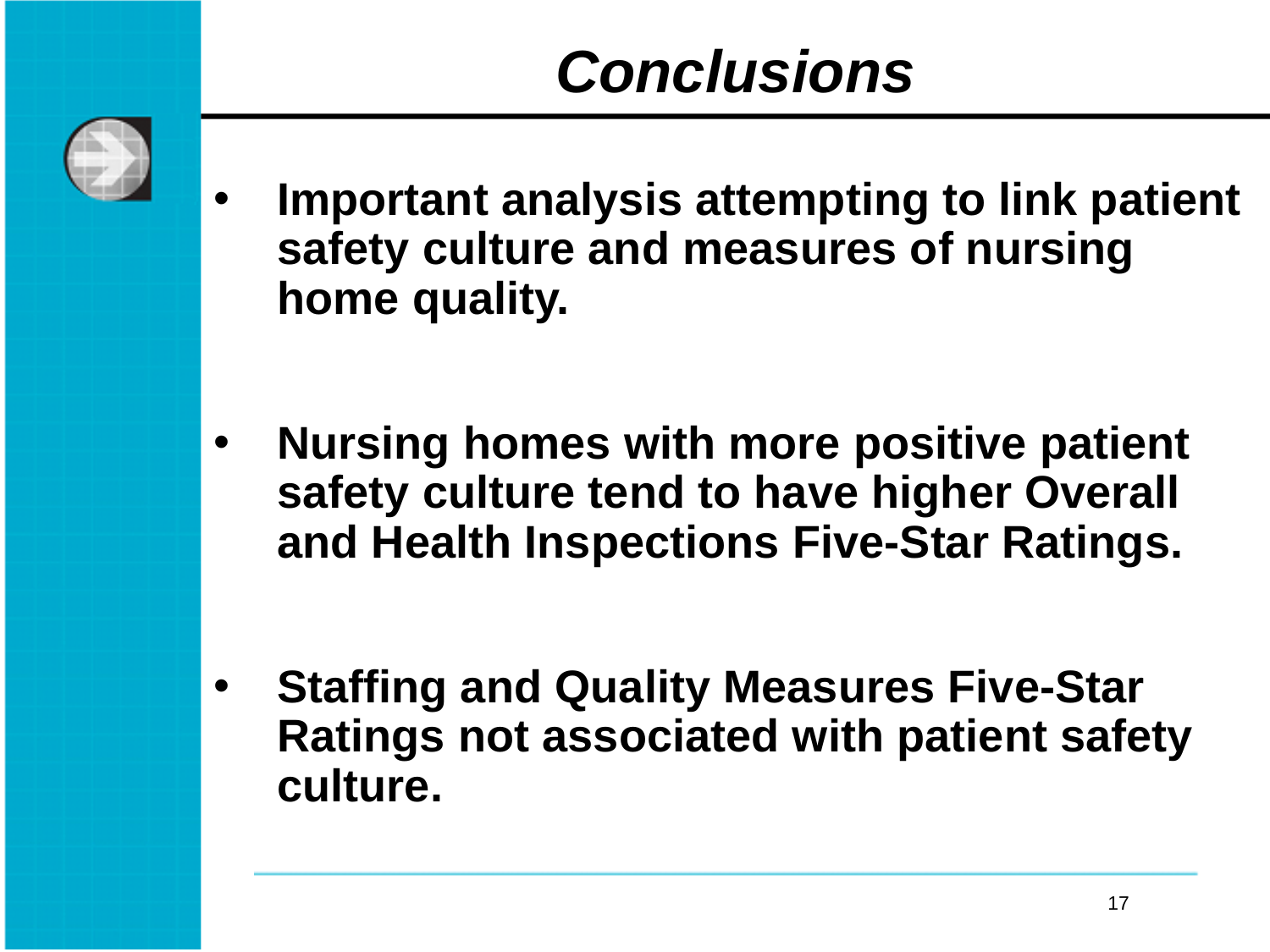

# Conclusions

Important analysis attempting to link patient safety culture and measures of nursing home quality.

Nursing homes with more positive patient safety culture tend to have higher Overall and Health Inspections Five-Star Ratings.

Staffing and Quality Measures Five-Star Ratings not associated with patient safety culture.